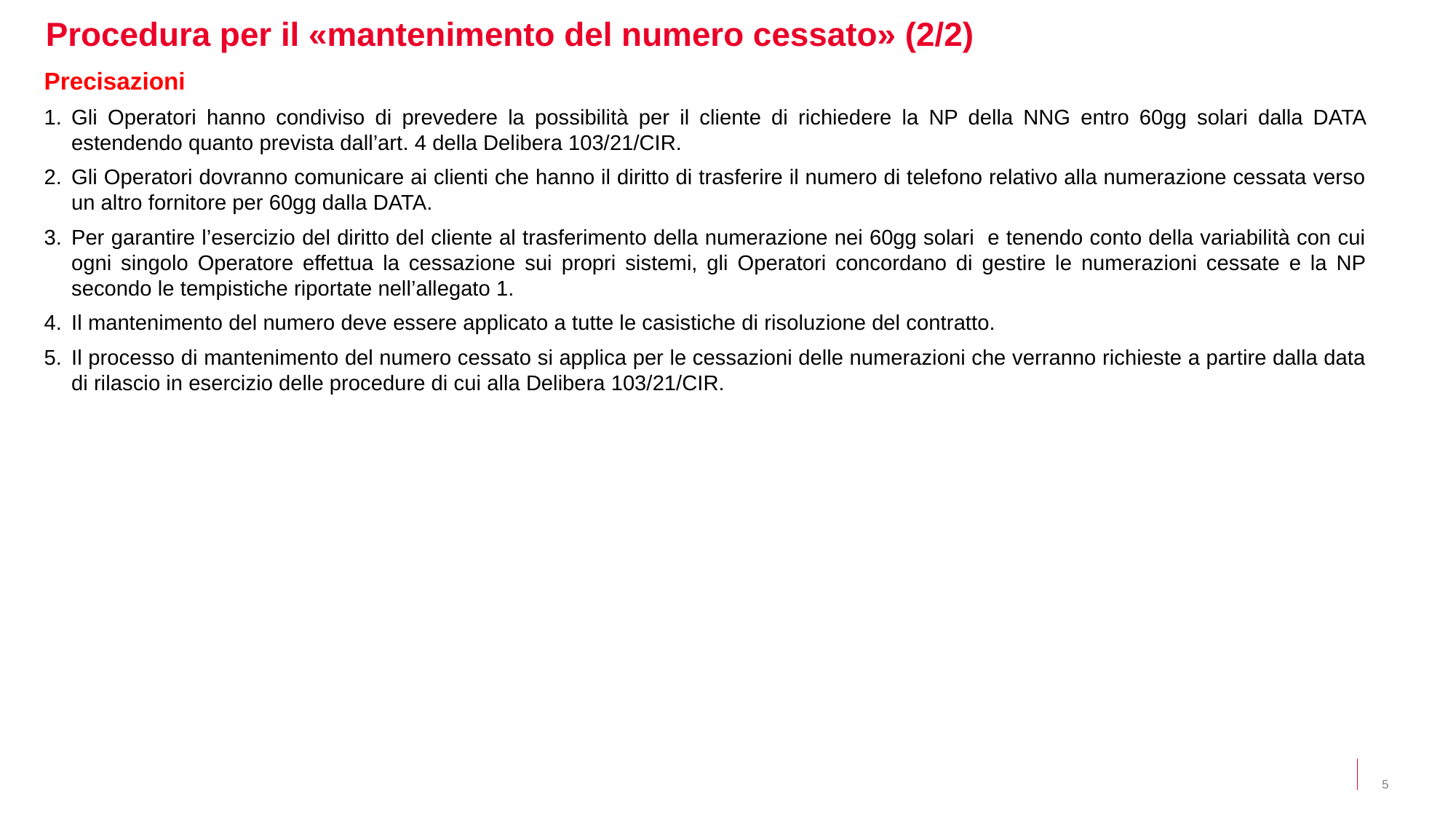

Procedura per il «mantenimento del numero cessato» (2/2)

Precisazioni
Gli Operatori hanno condiviso di prevedere la possibilità per il cliente di richiedere la NP della NNG entro 60gg solari dalla DATA estendendo quanto prevista dall’art. 4 della Delibera 103/21/CIR.
Gli Operatori dovranno comunicare ai clienti che hanno il diritto di trasferire il numero di telefono relativo alla numerazione cessata verso un altro fornitore per 60gg dalla DATA.
Per garantire l’esercizio del diritto del cliente al trasferimento della numerazione nei 60gg solari  e tenendo conto della variabilità con cui ogni singolo Operatore effettua la cessazione sui propri sistemi, gli Operatori concordano di gestire le numerazioni cessate e la NP secondo le tempistiche riportate nell’allegato 1.
Il mantenimento del numero deve essere applicato a tutte le casistiche di risoluzione del contratto.
Il processo di mantenimento del numero cessato si applica per le cessazioni delle numerazioni che verranno richieste a partire dalla data di rilascio in esercizio delle procedure di cui alla Delibera 103/21/CIR.